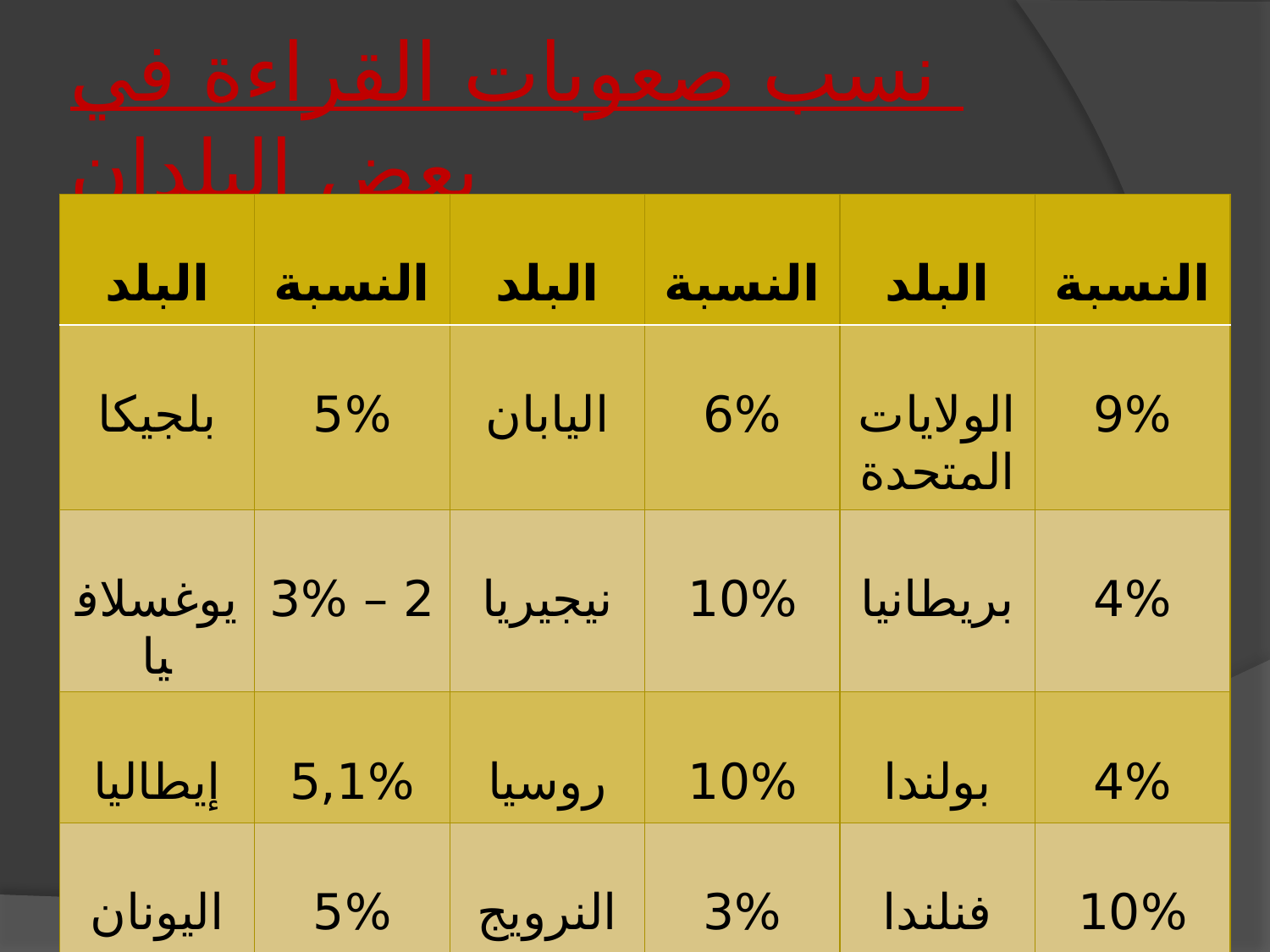

# نسب صعوبات القراءة في بعض البلدان
| البلد | النسبة | البلد | النسبة | البلد | النسبة |
| --- | --- | --- | --- | --- | --- |
| بلجيكا | 5% | اليابان | 6% | الولايات المتحدة | 9% |
| يوغسلافيا | 2 – 3% | نيجيريا | 10% | بريطانيا | 4% |
| إيطاليا | 5,1% | روسيا | 10% | بولندا | 4% |
| اليونان | 5% | النرويج | 3% | فنلندا | 10% |